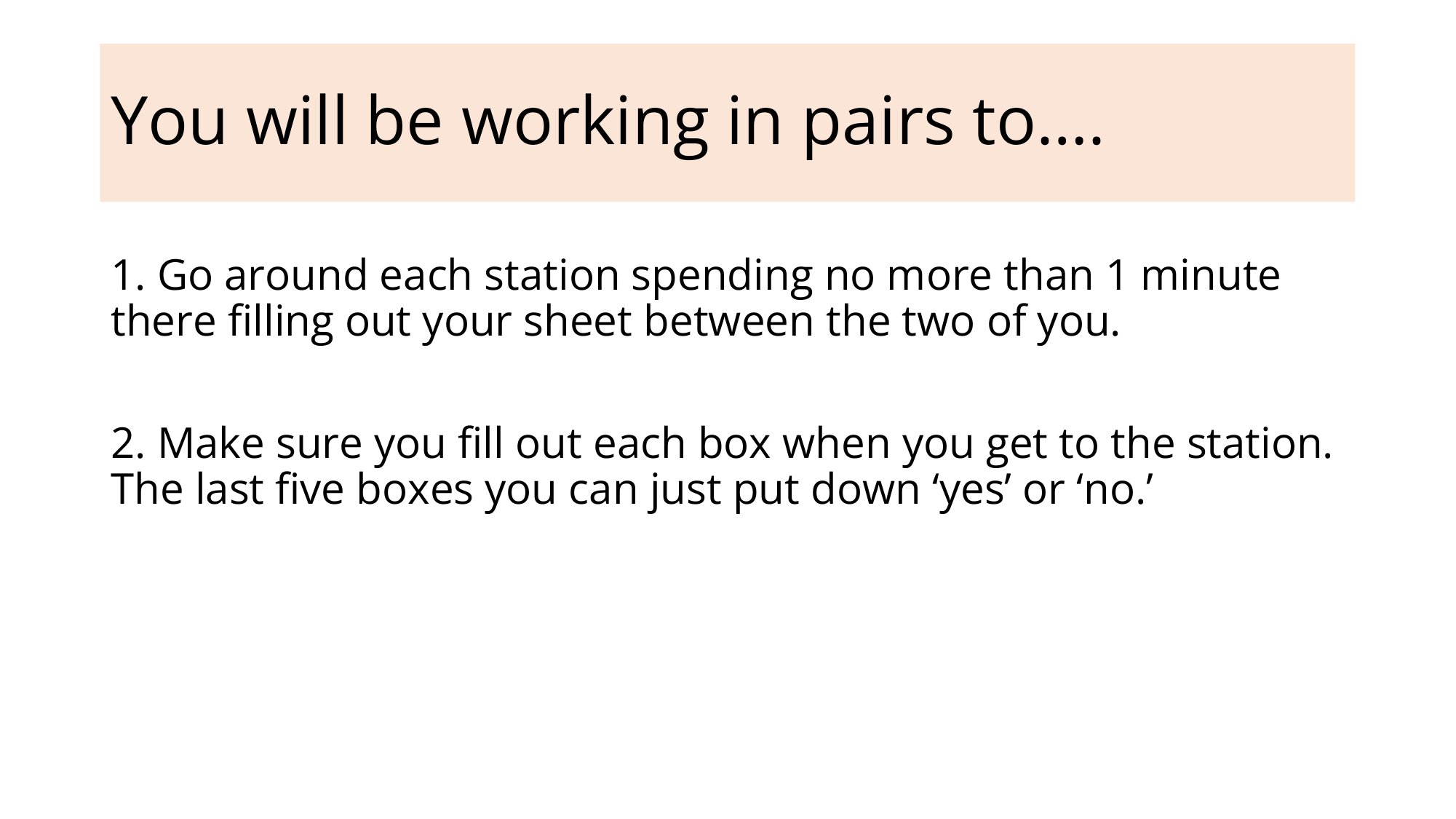

# You will be working in pairs to….
1. Go around each station spending no more than 1 minute there filling out your sheet between the two of you.

2. Make sure you fill out each box when you get to the station. The last five boxes you can just put down ‘yes’ or ‘no.’